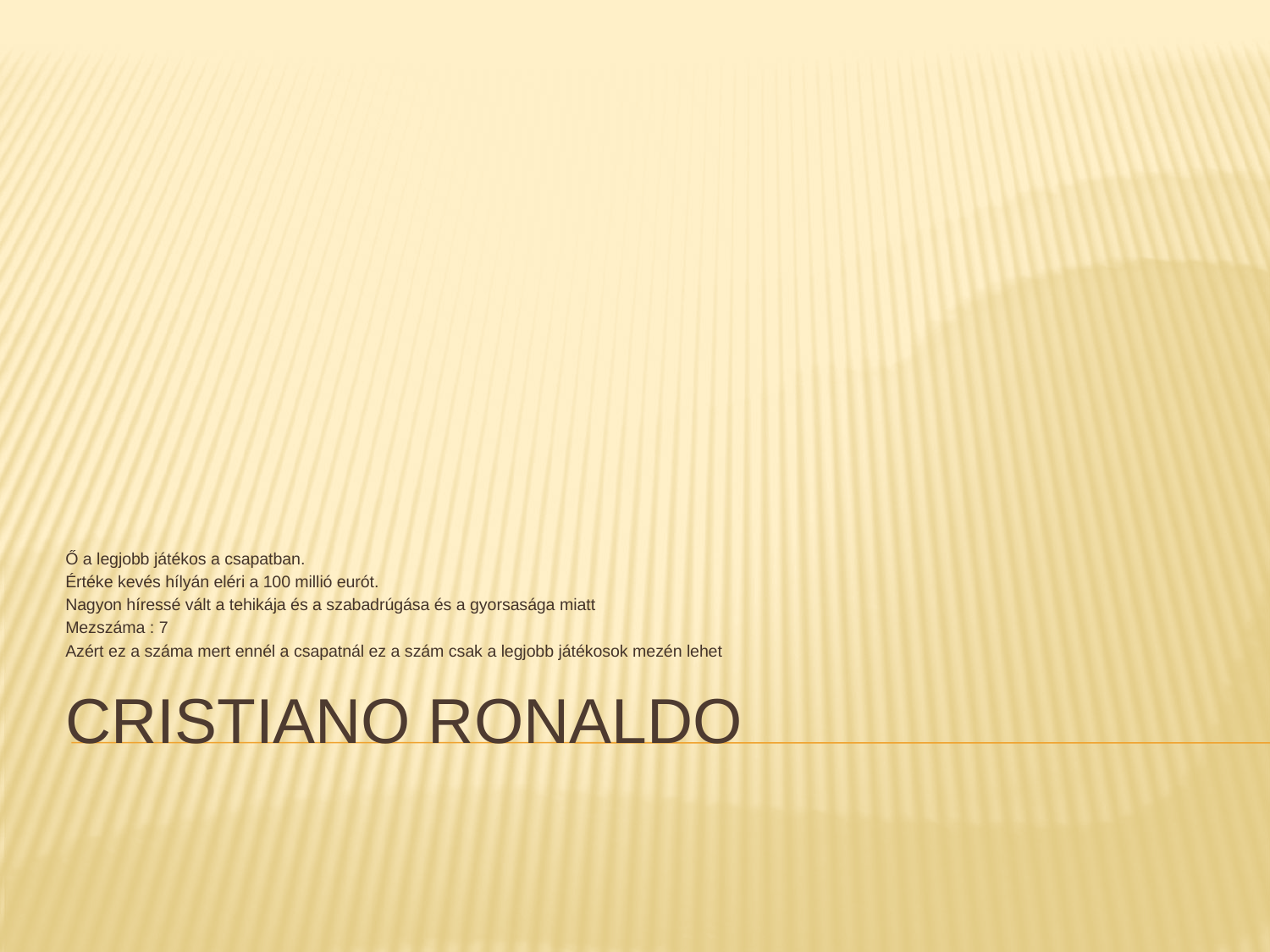

Ő a legjobb játékos a csapatban.
Értéke kevés hílyán eléri a 100 millió eurót.
Nagyon híressé vált a tehikája és a szabadrúgása és a gyorsasága miatt
Mezszáma : 7
Azért ez a száma mert ennél a csapatnál ez a szám csak a legjobb játékosok mezén lehet
# Cristiano Ronaldo